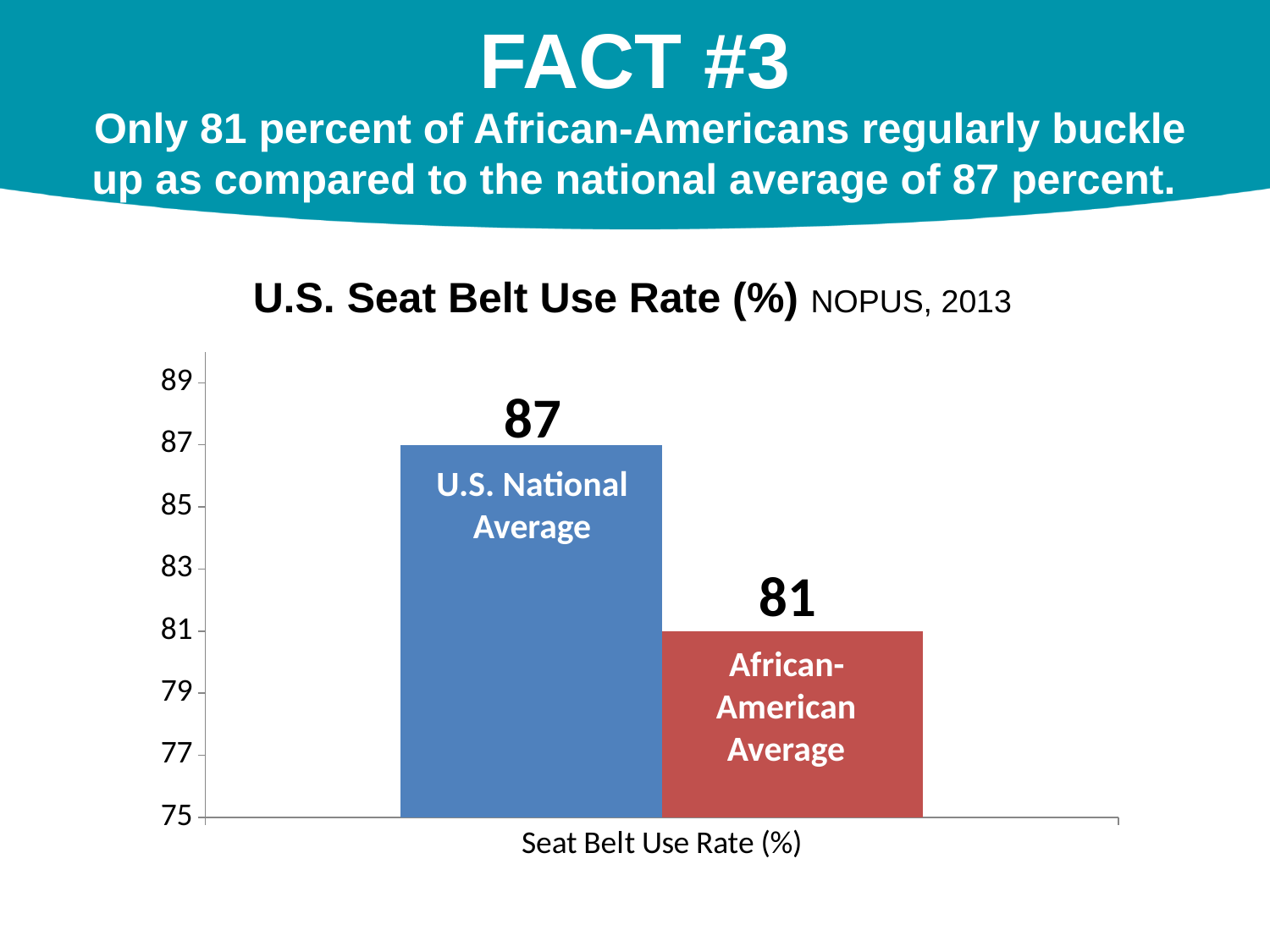

# FACT #3
Only 81 percent of African-Americans regularly buckle up as compared to the national average of 87 percent.
U.S. Seat Belt Use Rate (%) NOPUS, 2013

### Chart

| Category | U.S. National Average | African-American Average |
|---|---|---|
| Seat Belt Use Rate (%) | 87.0 | 81.0 |
U.S. National Average
African-American Average